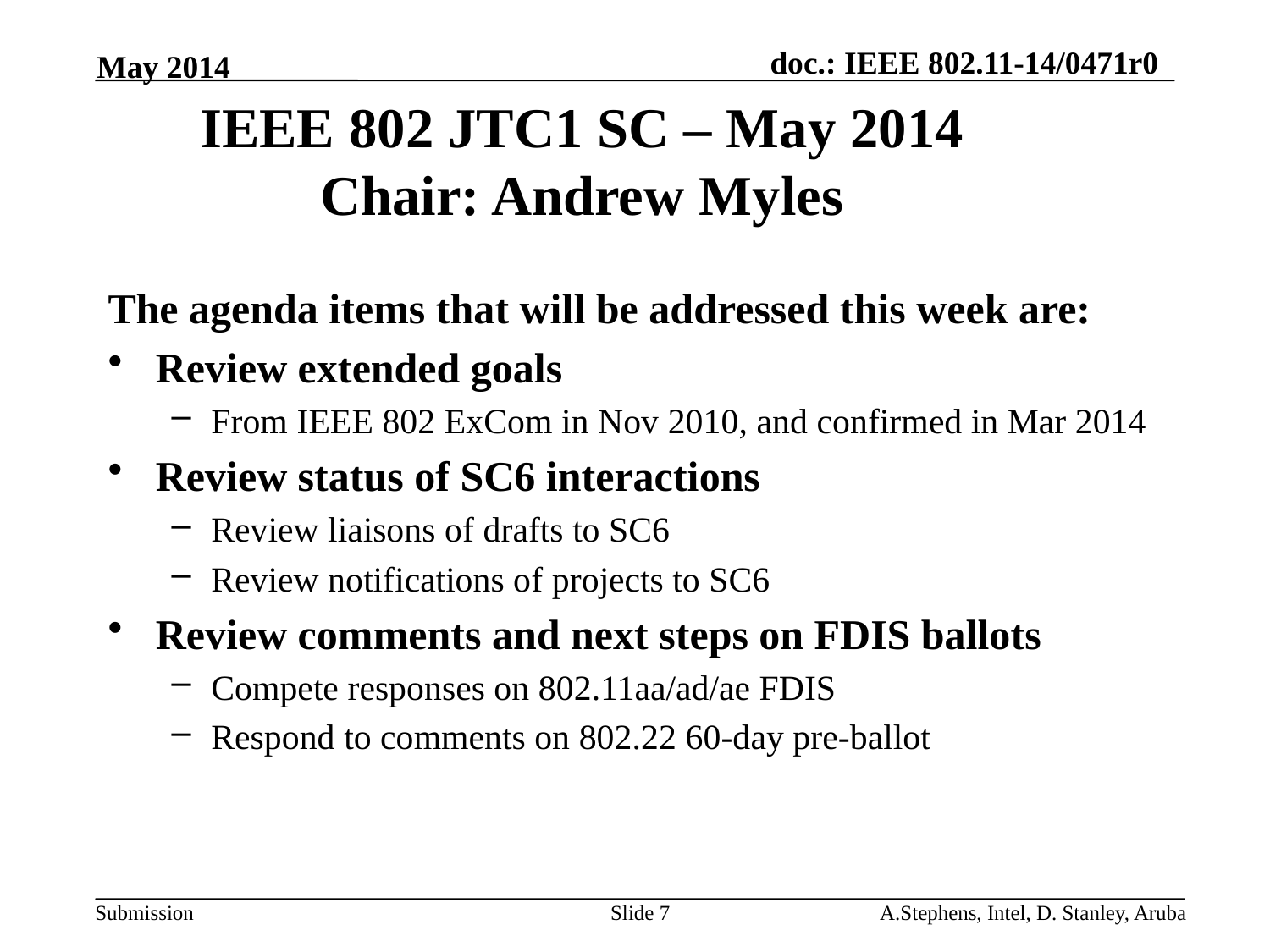

May 2014
IEEE 802 JTC1 SC – May 2014
Chair: Andrew Myles
The agenda items that will be addressed this week are:
Review extended goals
From IEEE 802 ExCom in Nov 2010, and confirmed in Mar 2014
Review status of SC6 interactions
Review liaisons of drafts to SC6
Review notifications of projects to SC6
Review comments and next steps on FDIS ballots
Compete responses on 802.11aa/ad/ae FDIS
Respond to comments on 802.22 60-day pre-ballot
Slide 7
A.Stephens, Intel, D. Stanley, Aruba